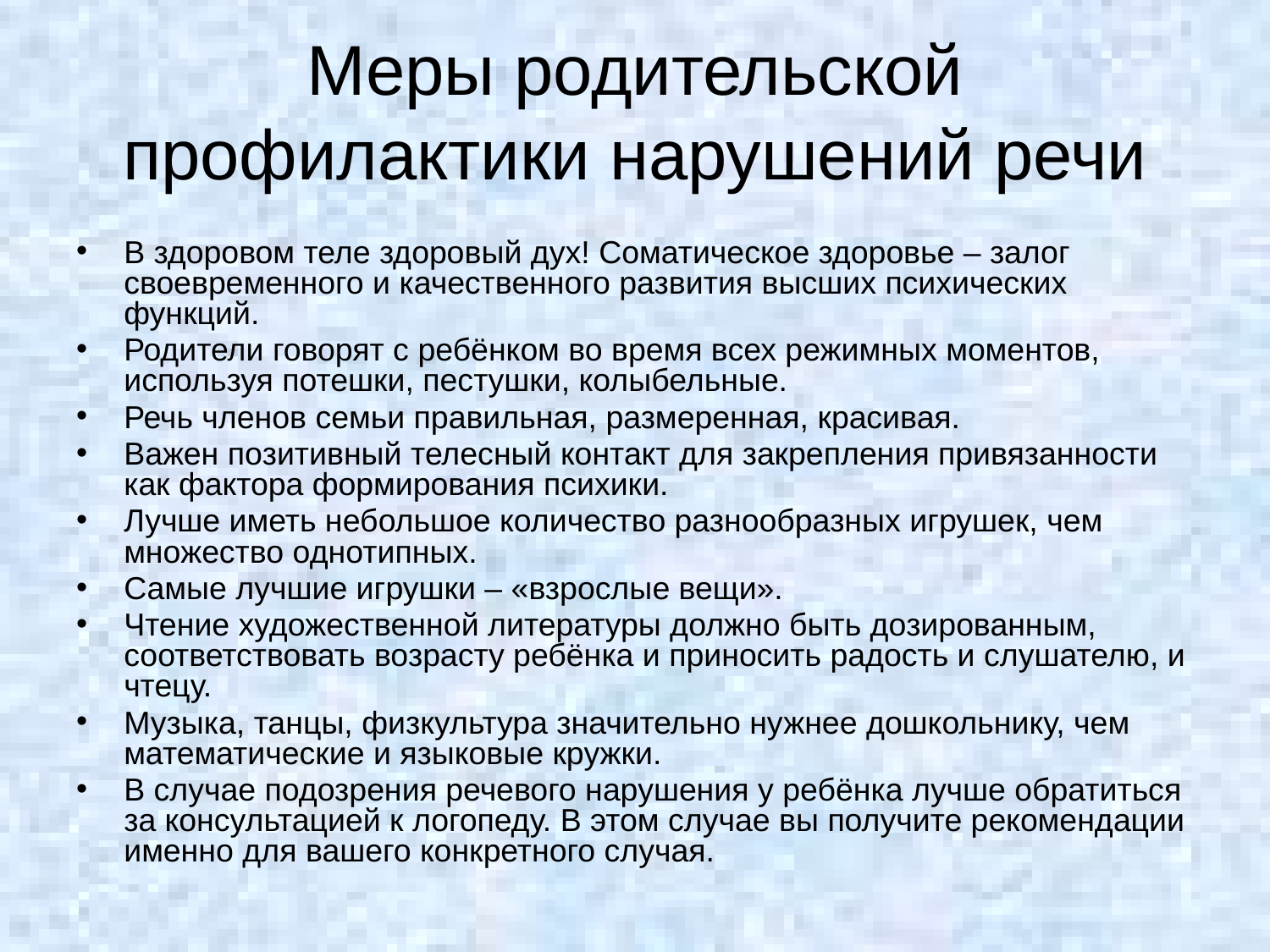

# Меры родительской профилактики нарушений речи
В здоровом теле здоровый дух! Соматическое здоровье – залог своевременного и качественного развития высших психических функций.
Родители говорят с ребёнком во время всех режимных моментов, используя потешки, пестушки, колыбельные.
Речь членов семьи правильная, размеренная, красивая.
Важен позитивный телесный контакт для закрепления привязанности как фактора формирования психики.
Лучше иметь небольшое количество разнообразных игрушек, чем множество однотипных.
Самые лучшие игрушки – «взрослые вещи».
Чтение художественной литературы должно быть дозированным, соответствовать возрасту ребёнка и приносить радость и слушателю, и чтецу.
Музыка, танцы, физкультура значительно нужнее дошкольнику, чем математические и языковые кружки.
В случае подозрения речевого нарушения у ребёнка лучше обратиться за консультацией к логопеду. В этом случае вы получите рекомендации именно для вашего конкретного случая.